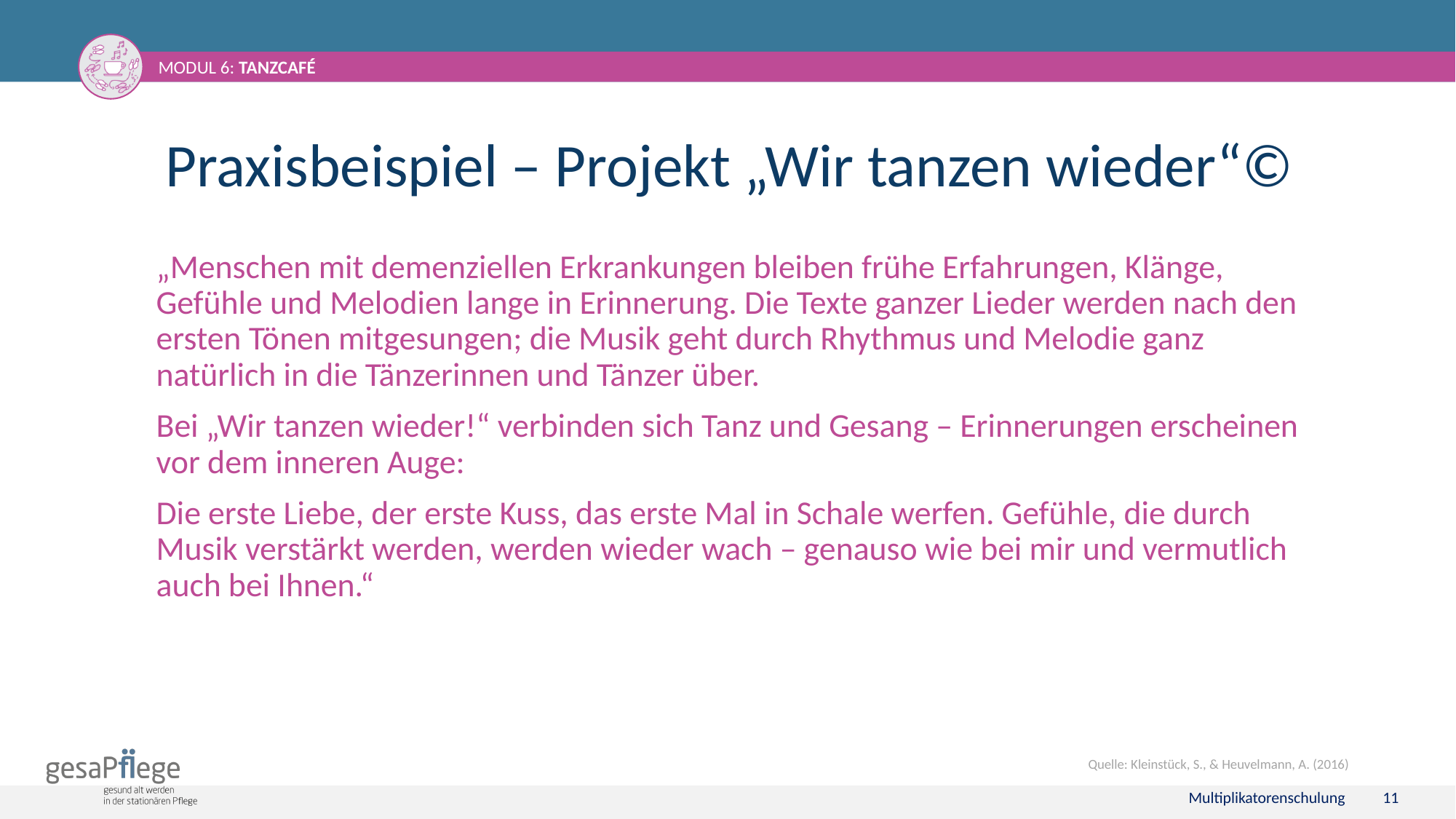

# Praxisbeispiel – Projekt „Wir tanzen wieder“©
„Menschen mit demenziellen Erkrankungen bleiben frühe Erfahrungen, Klänge, Gefühle und Melodien lange in Erinnerung. Die Texte ganzer Lieder werden nach den ersten Tönen mitgesungen; die Musik geht durch Rhythmus und Melodie ganz natürlich in die Tänzerinnen und Tänzer über.
Bei „Wir tanzen wieder!“ verbinden sich Tanz und Gesang – Erinnerungen erscheinen vor dem inneren Auge:
Die erste Liebe, der erste Kuss, das erste Mal in Schale werfen. Gefühle, die durch Musik verstärkt werden, werden wieder wach – genauso wie bei mir und vermutlich auch bei Ihnen.“
Quelle: Kleinstück, S., & Heuvelmann, A. (2016)
Multiplikatorenschulung
11